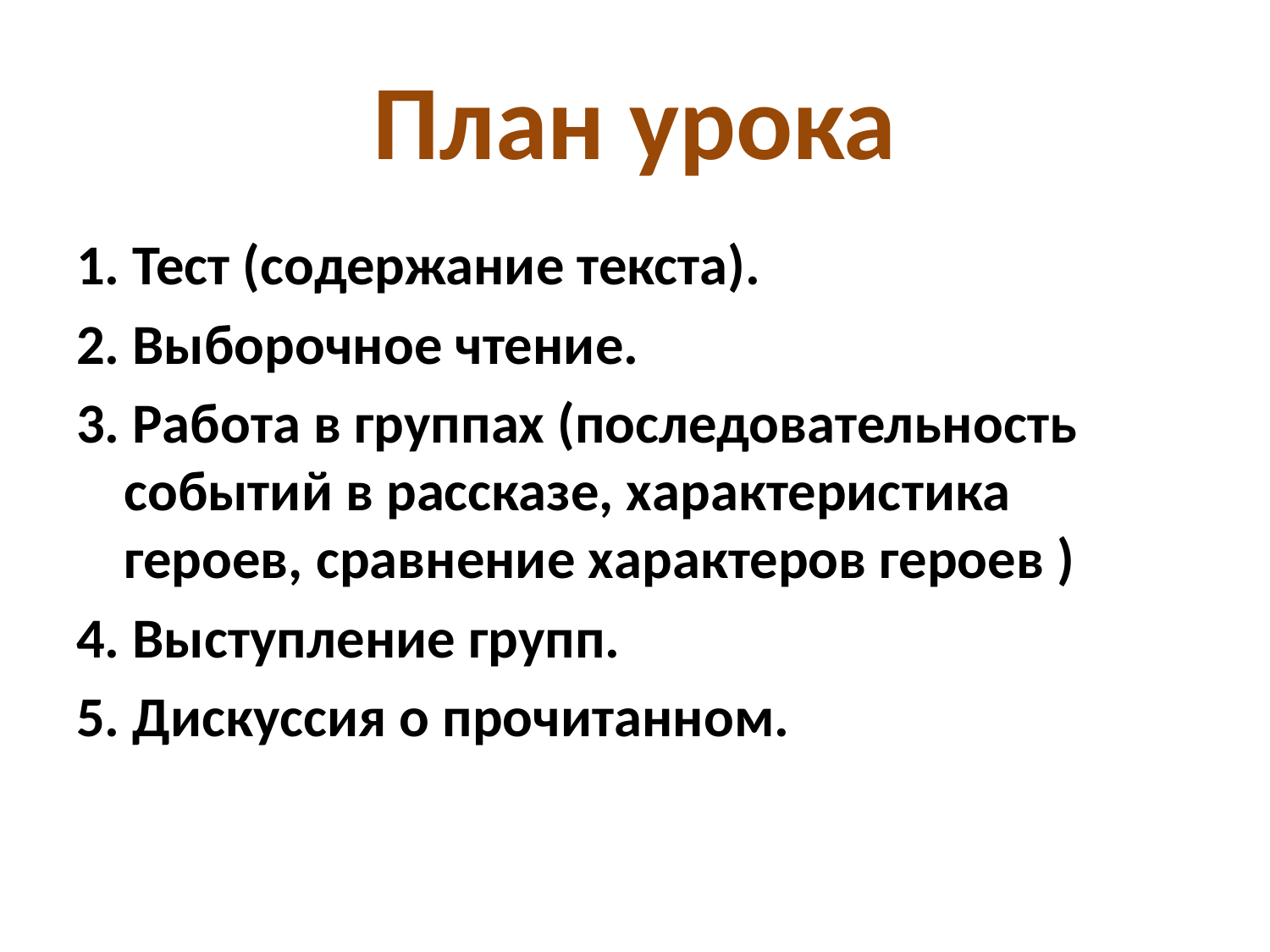

# План урока
1. Тест (содержание текста).
2. Выборочное чтение.
3. Работа в группах (последовательность событий в рассказе, характеристика героев, сравнение характеров героев )
4. Выступление групп.
5. Дискуссия о прочитанном.